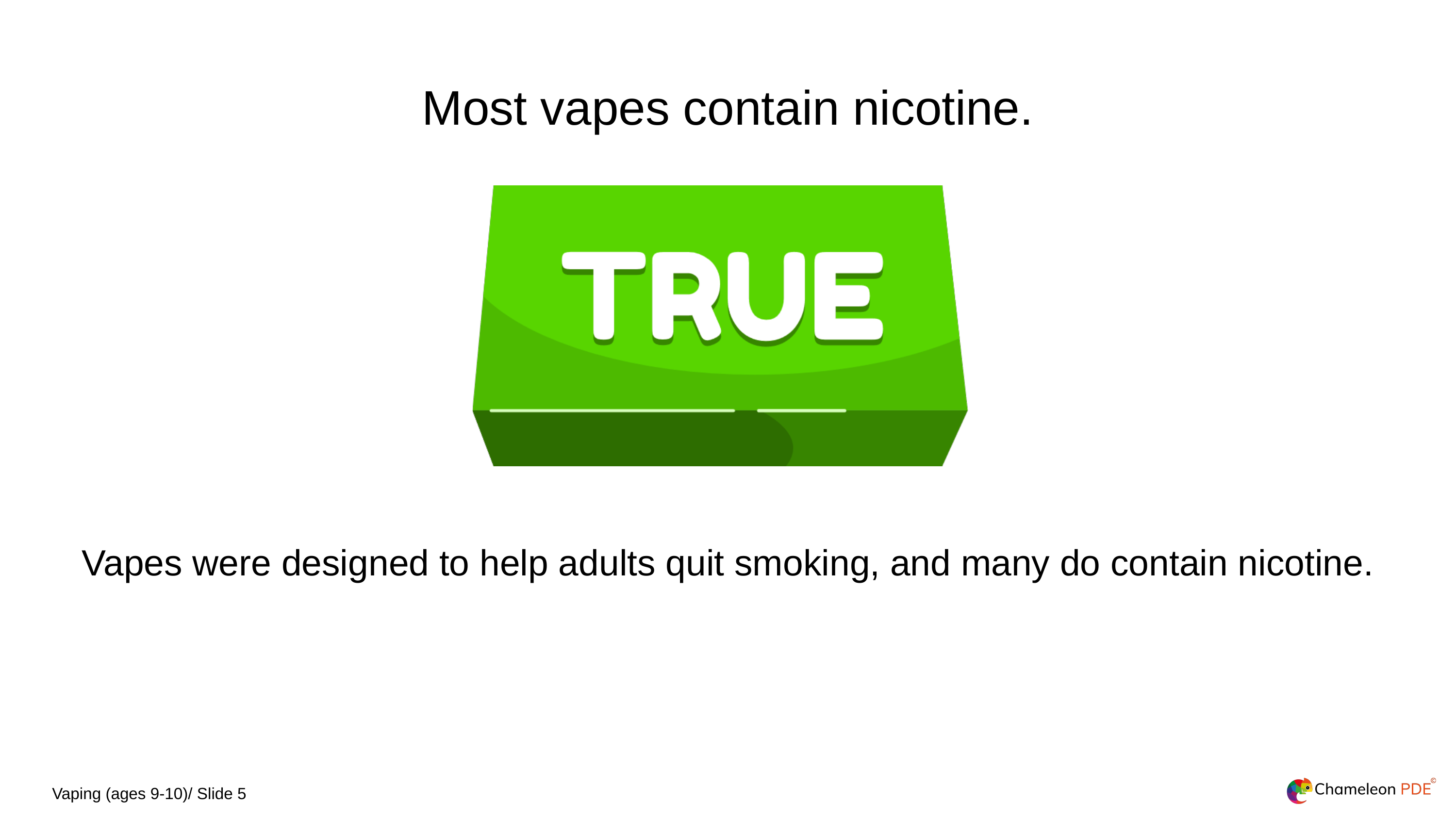

Most vapes contain nicotine.

Vapes were designed to help adults quit smoking, and many do contain nicotine.

Vaping (ages 9-10)/ Slide 5